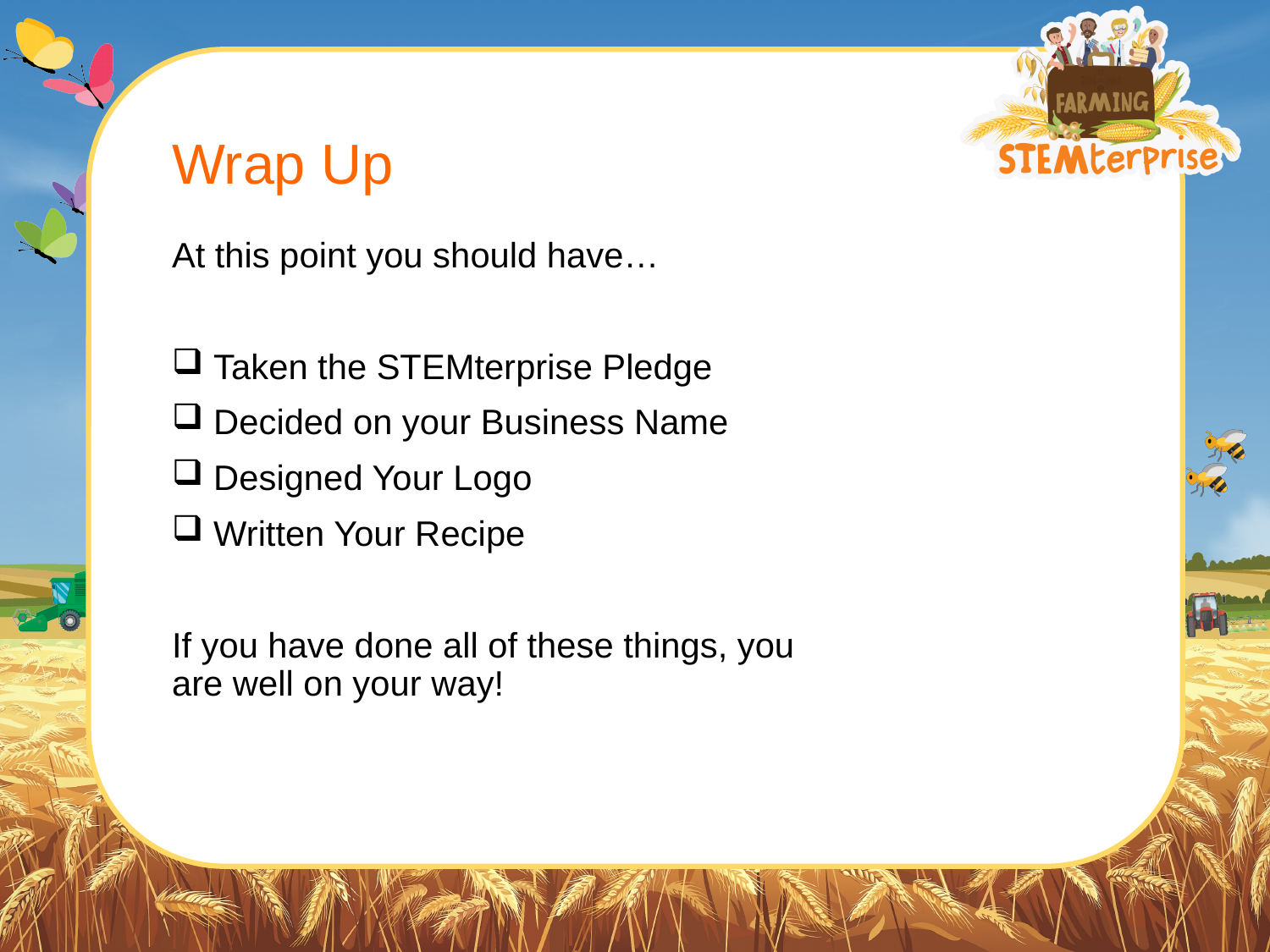

# Wrap Up
At this point you should have…

 Taken the STEMterprise Pledge
 Decided on your Business Name
 Designed Your Logo
 Written Your Recipe

If you have done all of these things, you are well on your way!